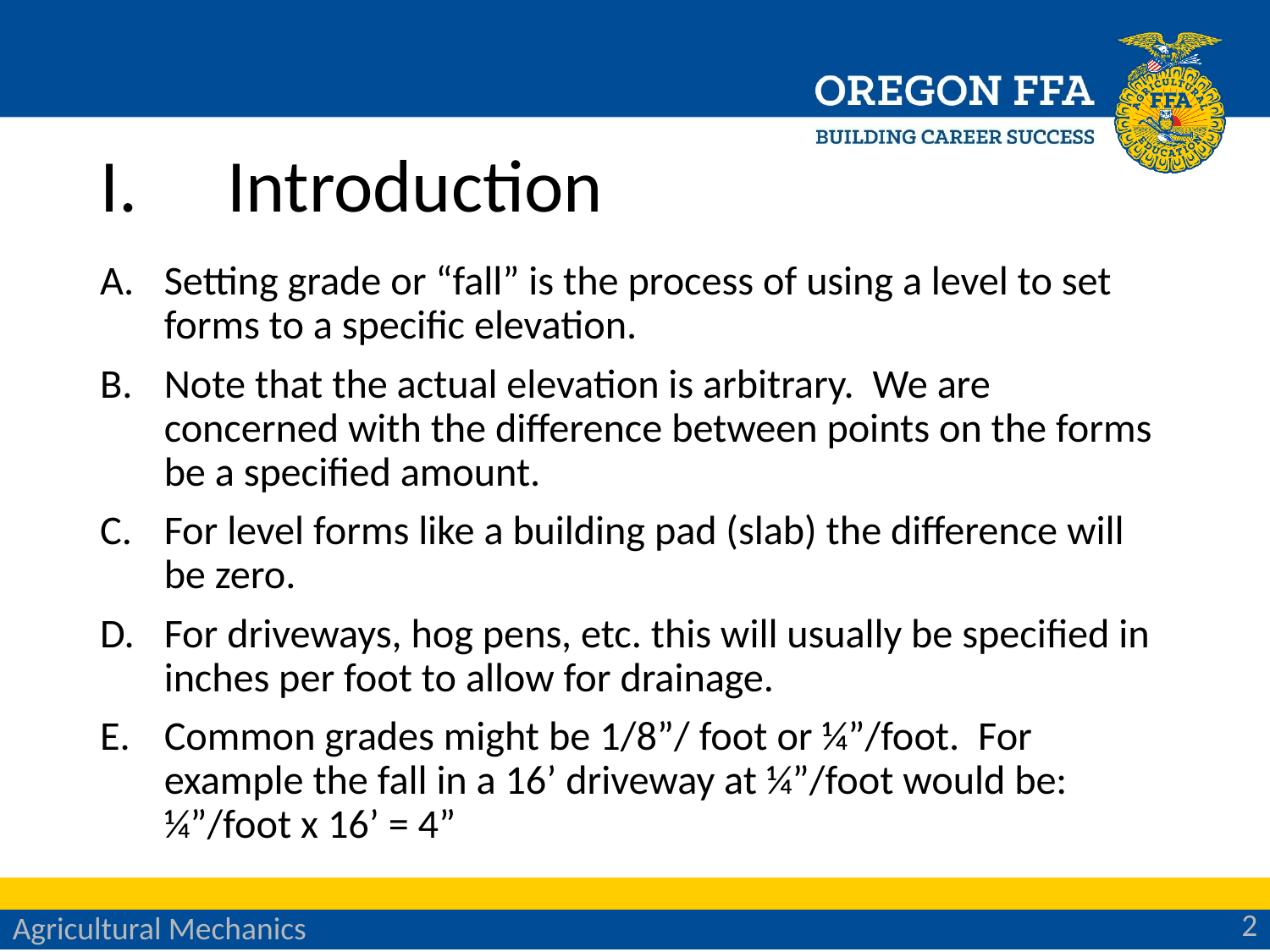

# Introduction
Setting grade or “fall” is the process of using a level to set forms to a specific elevation.
Note that the actual elevation is arbitrary.  We are concerned with the difference between points on the forms be a specified amount.
For level forms like a building pad (slab) the difference will be zero.
For driveways, hog pens, etc. this will usually be specified in inches per foot to allow for drainage.
Common grades might be 1/8”/ foot or ¼”/foot.  For example the fall in a 16’ driveway at ¼”/foot would be:
¼”/foot x 16’ = 4”
2
Agricultural Mechanics